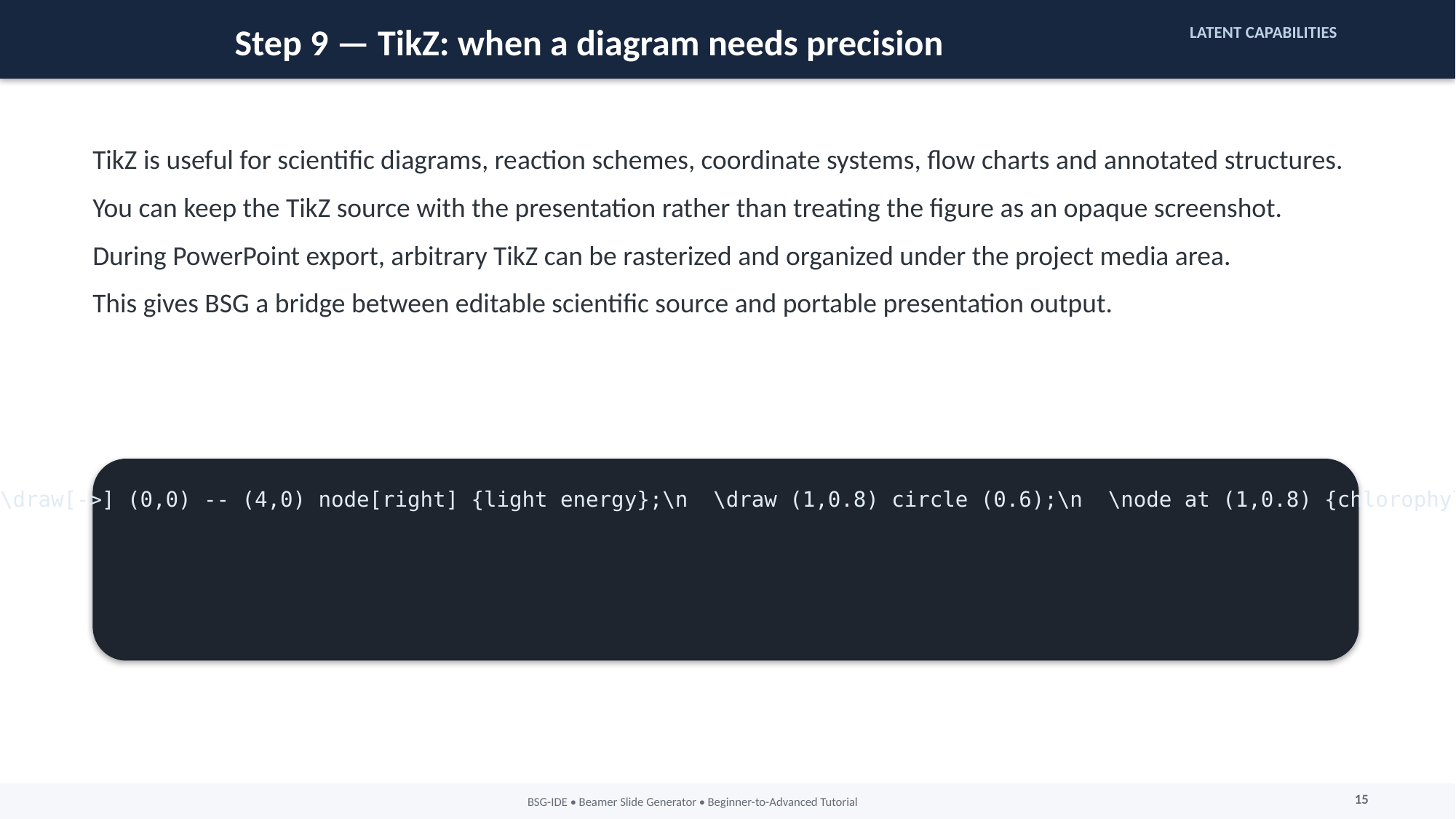

Step 9 — TikZ: when a diagram needs precision
LATENT CAPABILITIES
TikZ is useful for scientific diagrams, reaction schemes, coordinate systems, flow charts and annotated structures.
You can keep the TikZ source with the presentation rather than treating the figure as an opaque screenshot.
During PowerPoint export, arbitrary TikZ can be rasterized and organized under the project media area.
This gives BSG a bridge between editable scientific source and portable presentation output.

\begin{tikzpicture}\n  \draw[->] (0,0) -- (4,0) node[right] {light energy};\n  \draw (1,0.8) circle (0.6);\n  \node at (1,0.8) {chlorophyll};\n\end{tikzpicture}

15
BSG-IDE • Beamer Slide Generator • Beginner-to-Advanced Tutorial